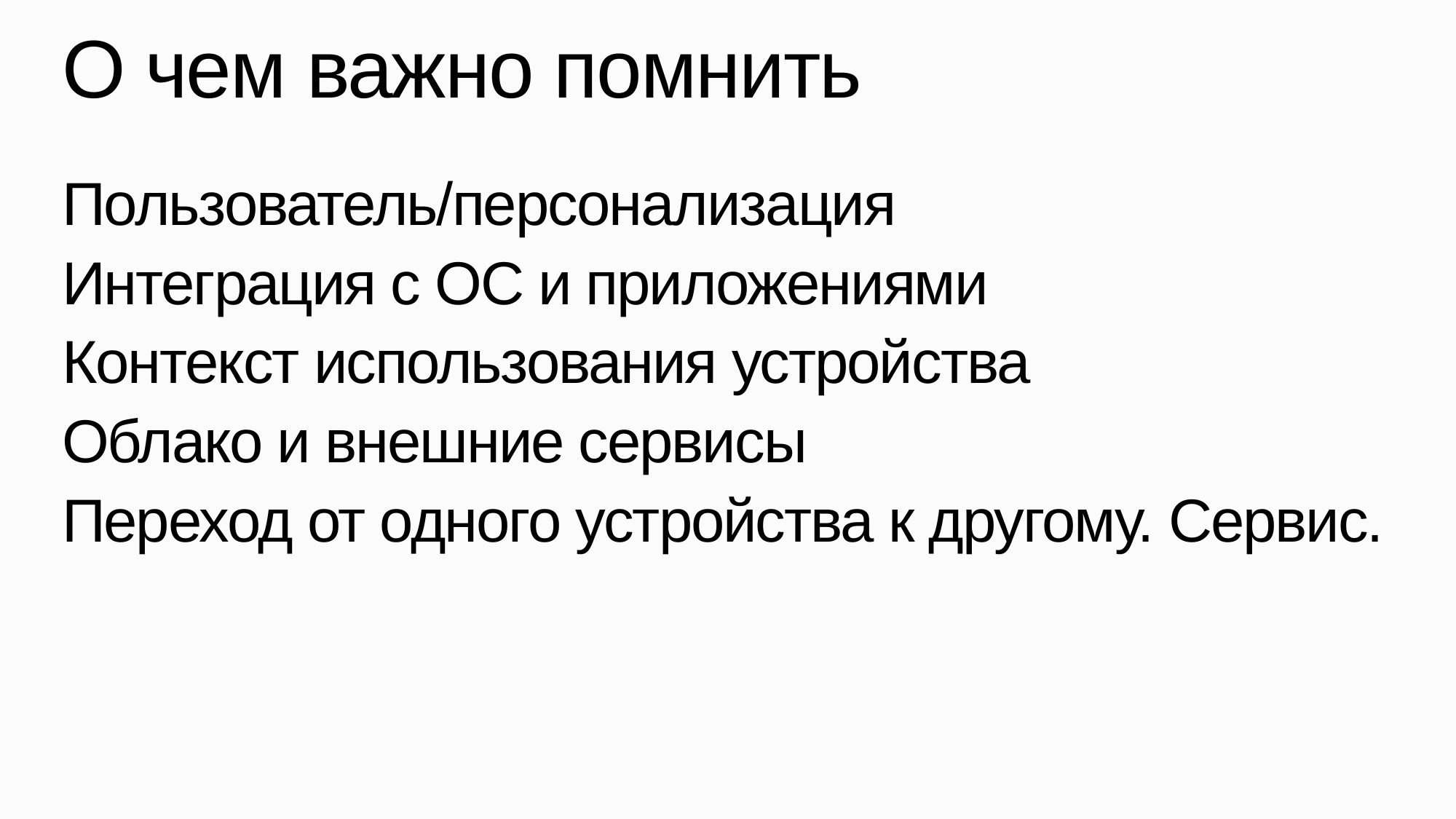

# О чем важно помнить
Пользователь/персонализация
Интеграция с ОС и приложениями
Контекст использования устройства
Облако и внешние сервисы
Переход от одного устройства к другому. Сервис.